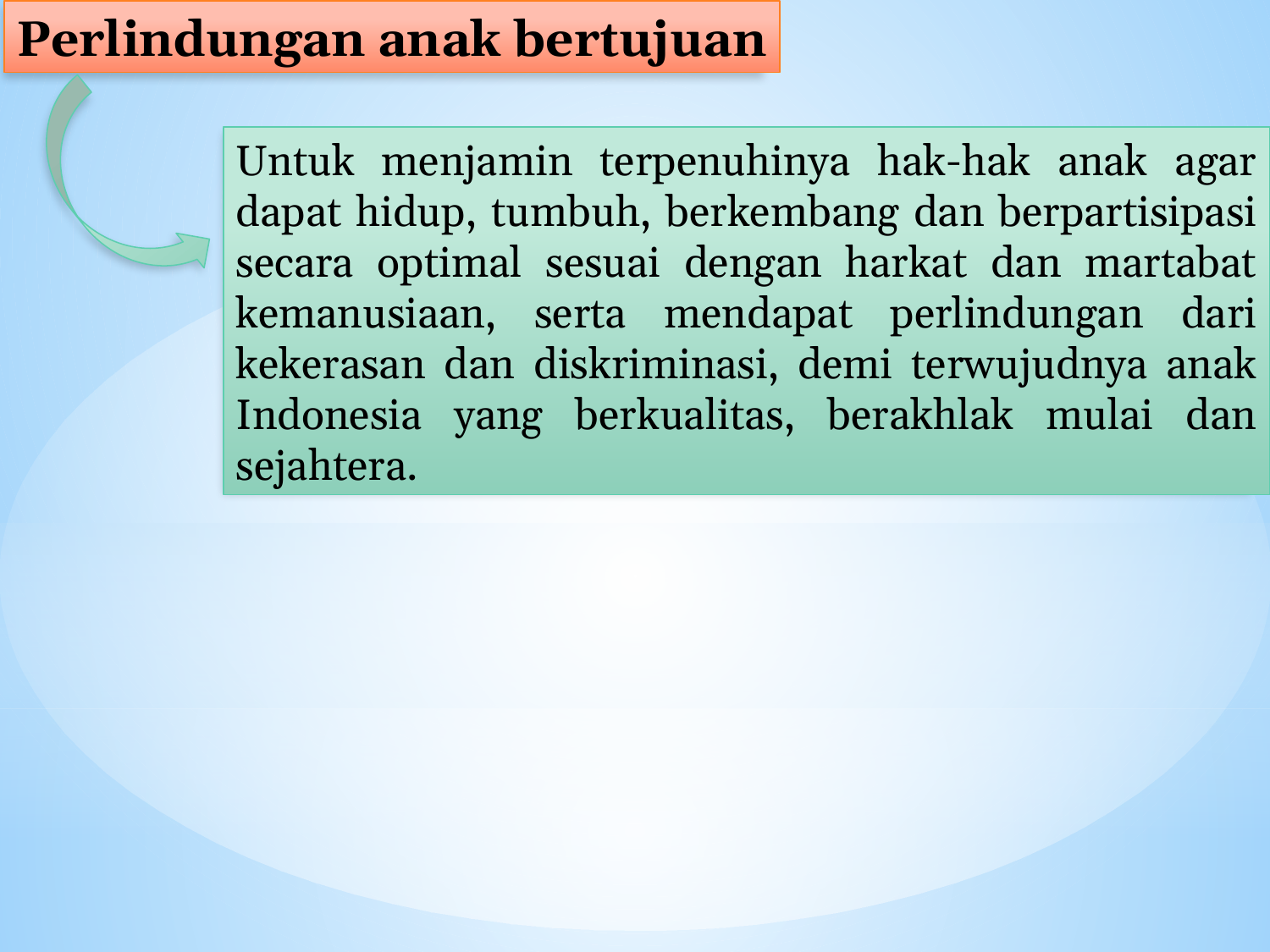

Perlindungan anak bertujuan

Untuk menjamin terpenuhinya hak-hak anak agar dapat hidup, tumbuh, berkembang dan berpartisipasi secara optimal sesuai dengan harkat dan martabat kemanusiaan, serta mendapat perlindungan dari kekerasan dan diskriminasi, demi terwujudnya anak Indonesia yang berkualitas, berakhlak mulai dan sejahtera.